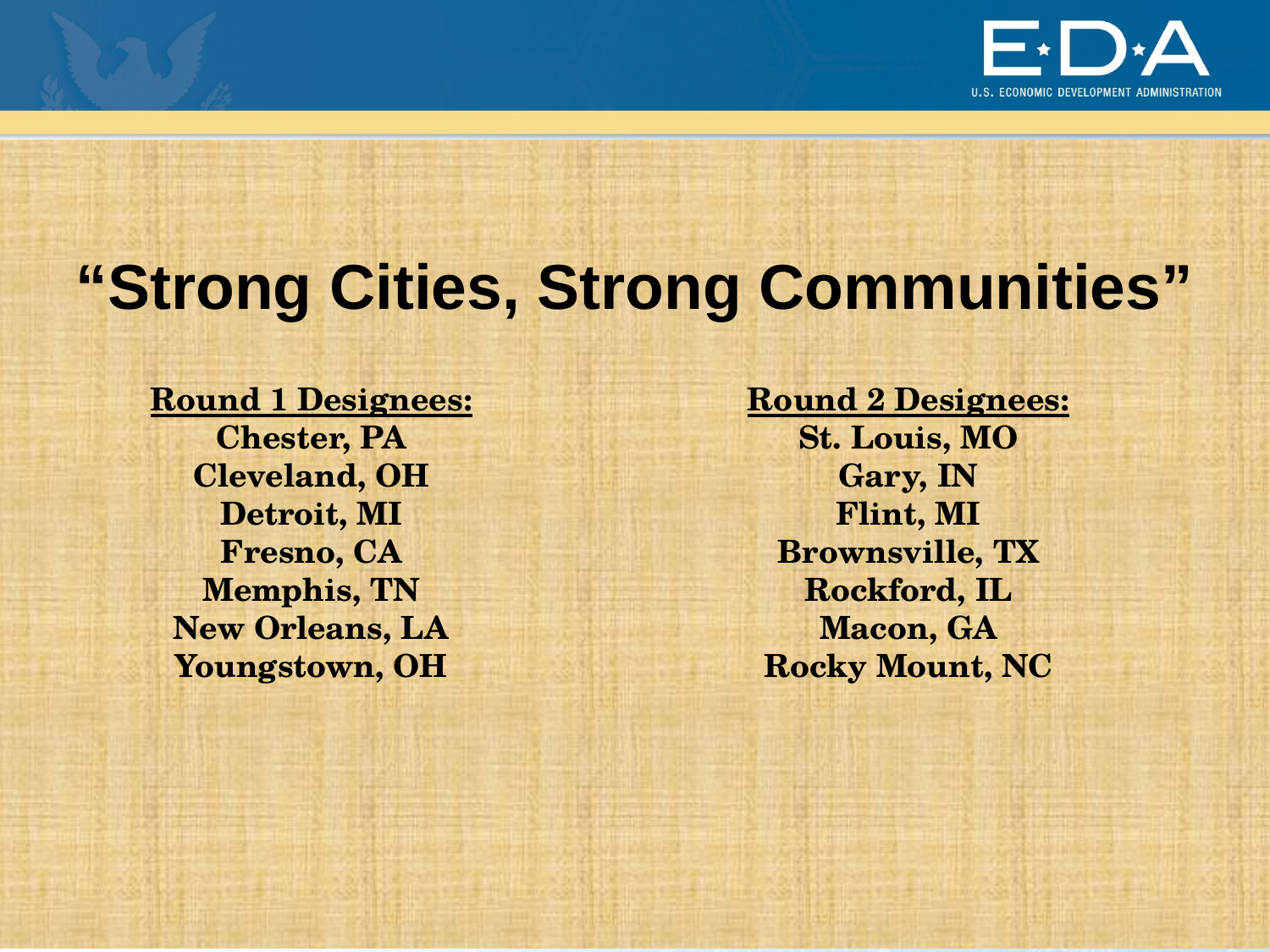

“Strong Cities, Strong Communities”

Round 1 Designees:
Chester, PA
Cleveland, OH
Detroit, MI
Fresno, CA
Memphis, TN
New Orleans, LA
Youngstown, OH

Round 2 Designees:
St. Louis, MO
Gary, IN
Flint, MI Brownsville, TX
Rockford, IL
Macon, GA
Rocky Mount, NC